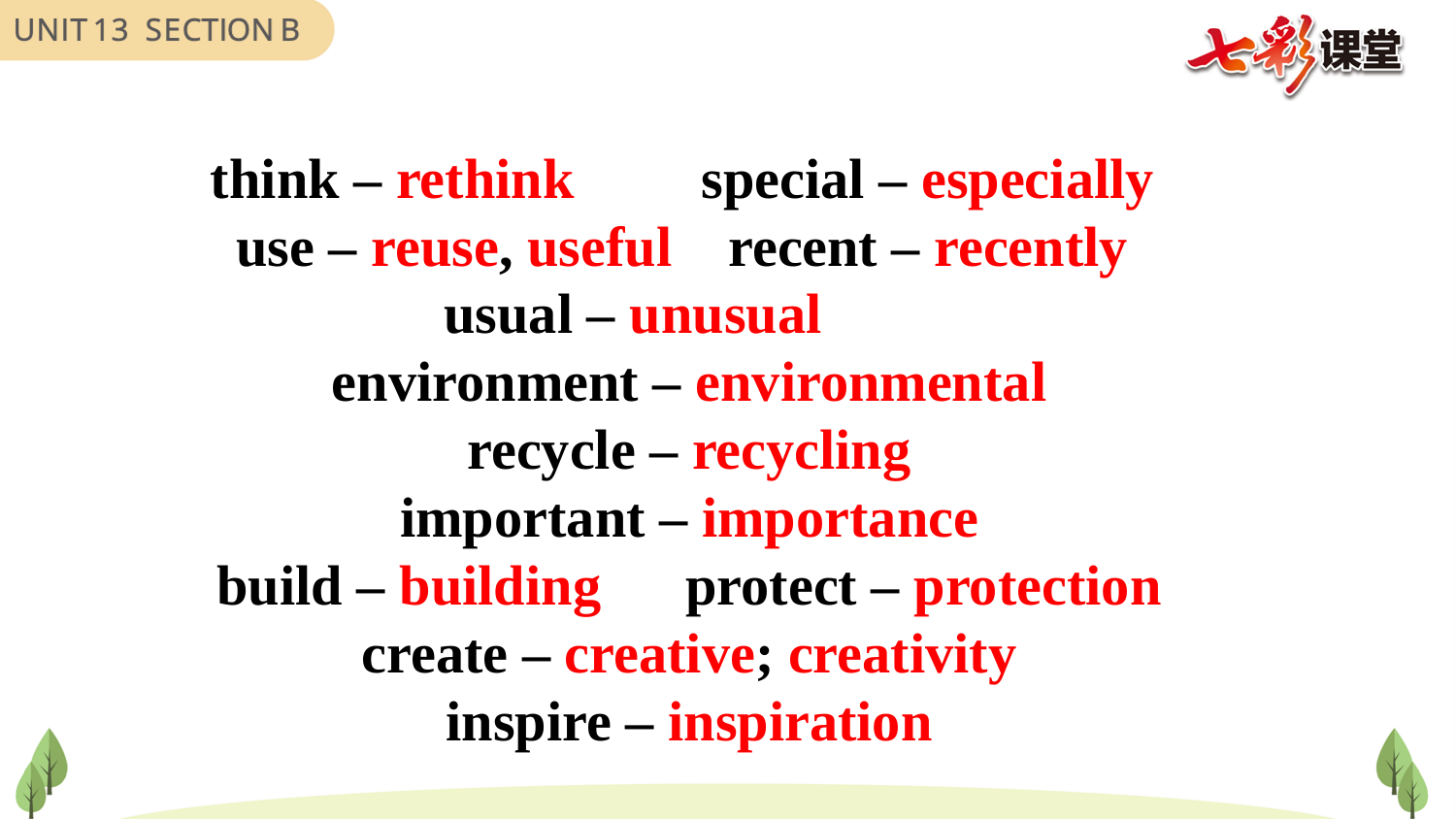

think – rethink         special – especially
use – reuse, useful    recent – recently
usual – unusual
environment – environmental
recycle – recycling
important – importance
build – building      protect – protection
create – creative; creativity
inspire – inspiration